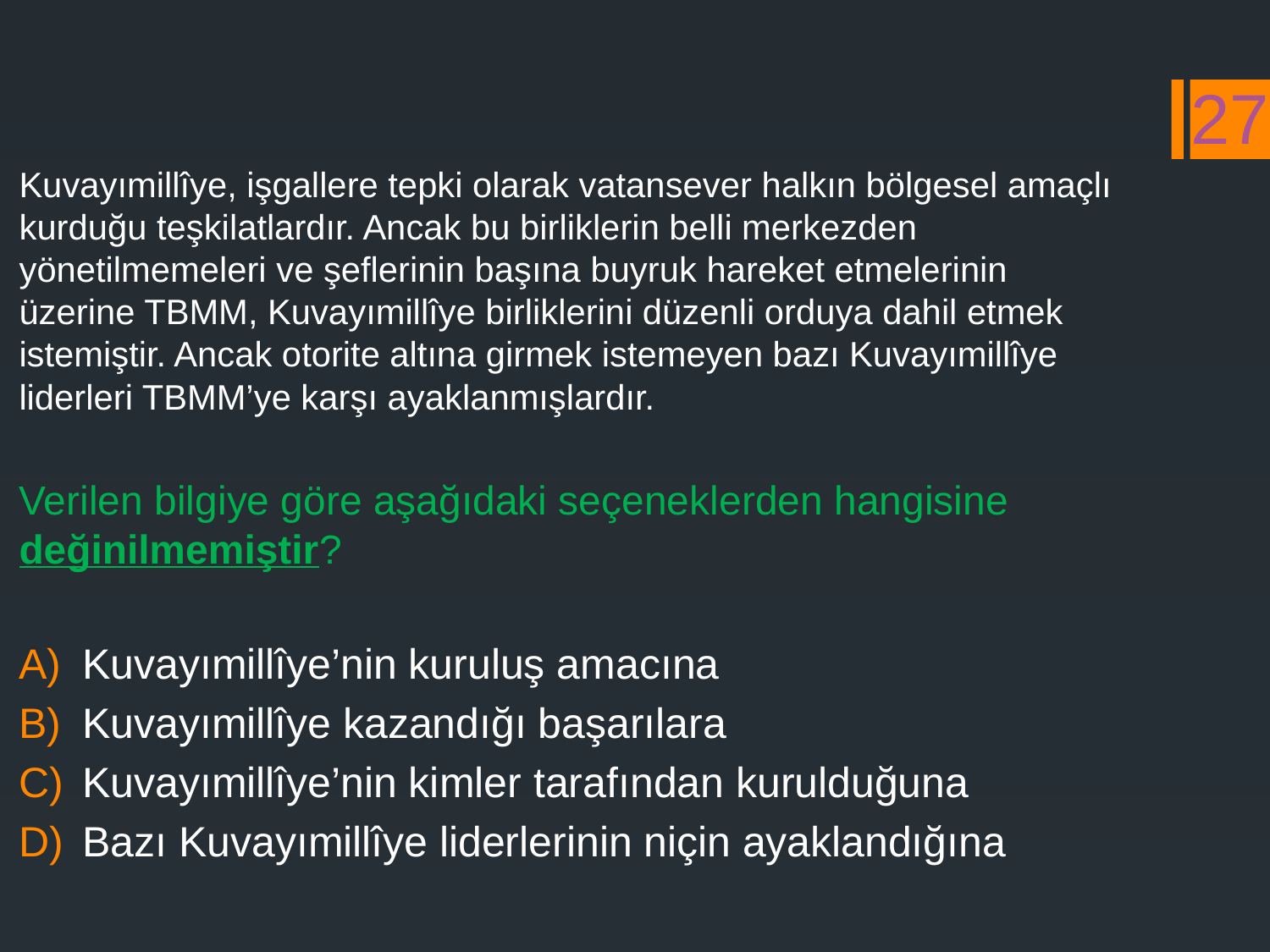

27
Kuvayımillîye, işgallere tepki olarak vatansever halkın bölgesel amaçlı kurduğu teşkilatlardır. Ancak bu birliklerin belli merkezden yönetilmemeleri ve şeflerinin başına buyruk hareket etmelerinin üzerine TBMM, Kuvayımillîye birliklerini düzenli orduya dahil etmek istemiştir. Ancak otorite altına girmek istemeyen bazı Kuvayımillîye liderleri TBMM’ye karşı ayaklanmışlardır.

Verilen bilgiye göre aşağıdaki seçeneklerden hangisine değinilmemiştir?

Kuvayımillîye’nin kuruluş amacına
Kuvayımillîye kazandığı başarılara
Kuvayımillîye’nin kimler tarafından kurulduğuna
Bazı Kuvayımillîye liderlerinin niçin ayaklandığına